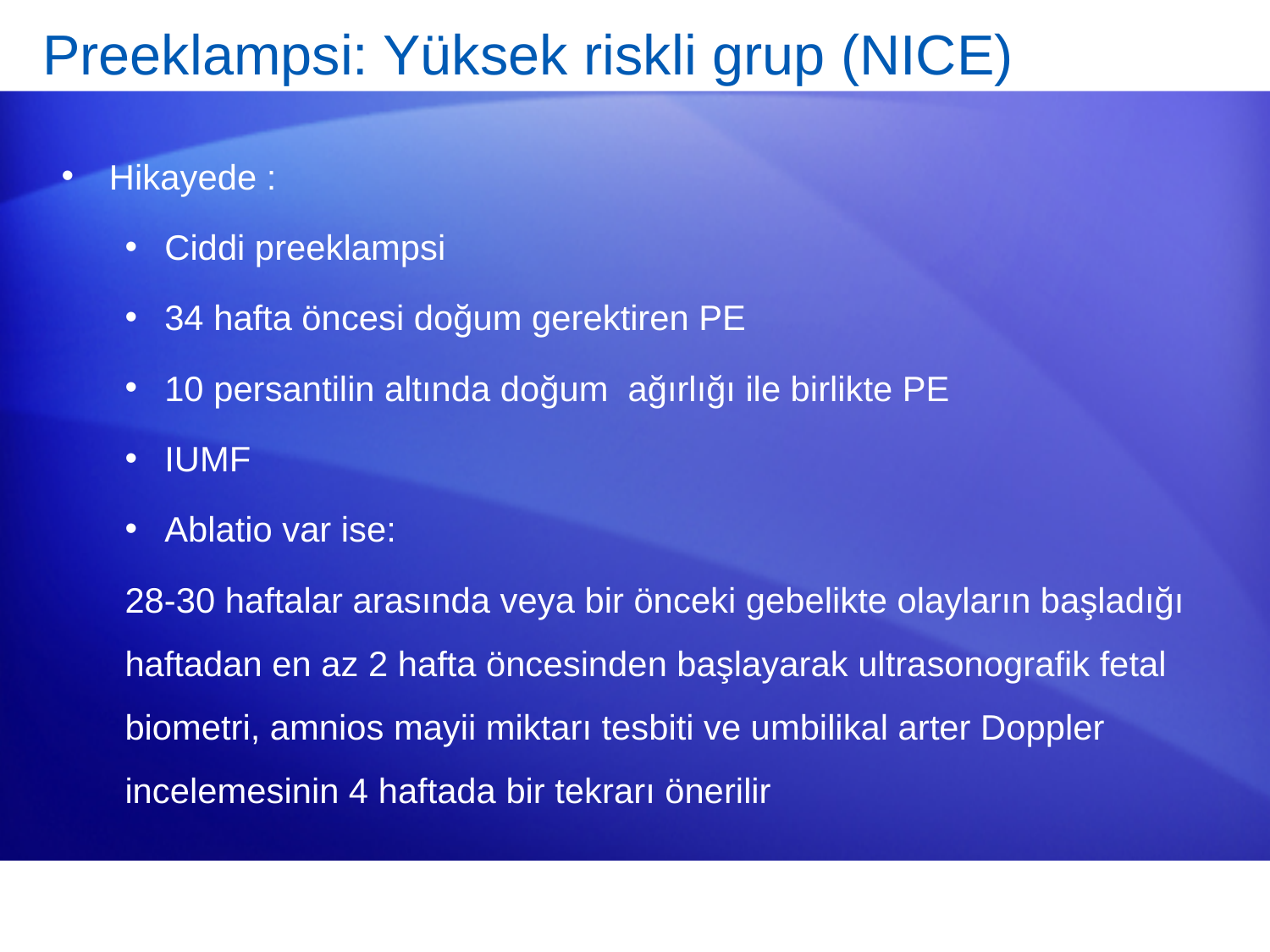

# Preeklampsi: Yüksek riskli grup (NICE)
Hikayede :
Ciddi preeklampsi
34 hafta öncesi doğum gerektiren PE
10 persantilin altında doğum  ağırlığı ile birlikte PE
IUMF
Ablatio var ise:
28-30 haftalar arasında veya bir önceki gebelikte olayların başladığı haftadan en az 2 hafta öncesinden başlayarak ultrasonografik fetal biometri, amnios mayii miktarı tesbiti ve umbilikal arter Doppler incelemesinin 4 haftada bir tekrarı önerilir